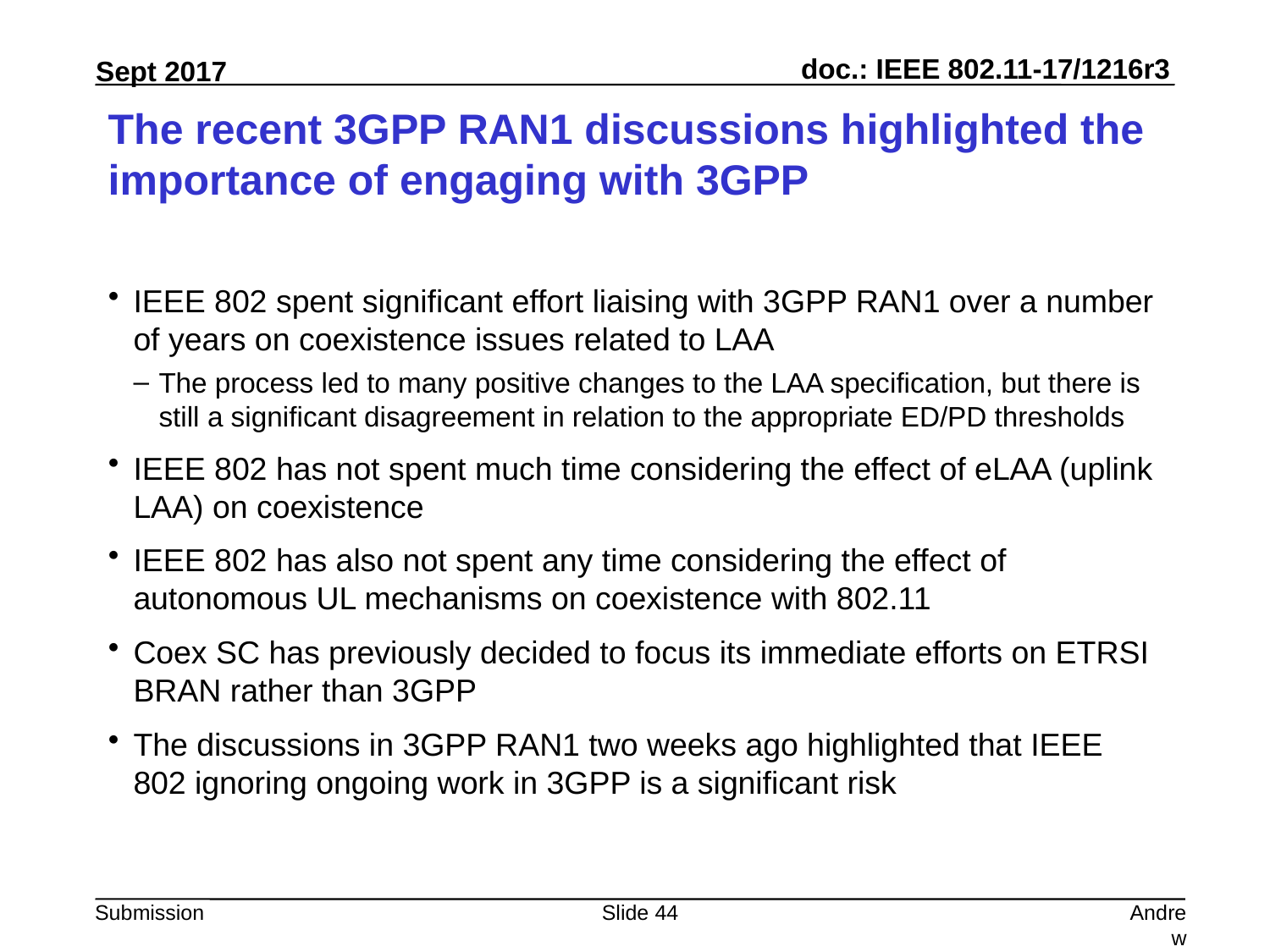

# The recent 3GPP RAN1 discussions highlighted the importance of engaging with 3GPP
IEEE 802 spent significant effort liaising with 3GPP RAN1 over a number of years on coexistence issues related to LAA
The process led to many positive changes to the LAA specification, but there is still a significant disagreement in relation to the appropriate ED/PD thresholds
IEEE 802 has not spent much time considering the effect of eLAA (uplink LAA) on coexistence
IEEE 802 has also not spent any time considering the effect of autonomous UL mechanisms on coexistence with 802.11
Coex SC has previously decided to focus its immediate efforts on ETRSI BRAN rather than 3GPP
The discussions in 3GPP RAN1 two weeks ago highlighted that IEEE 802 ignoring ongoing work in 3GPP is a significant risk
Slide 44
Andrew Myles, Cisco